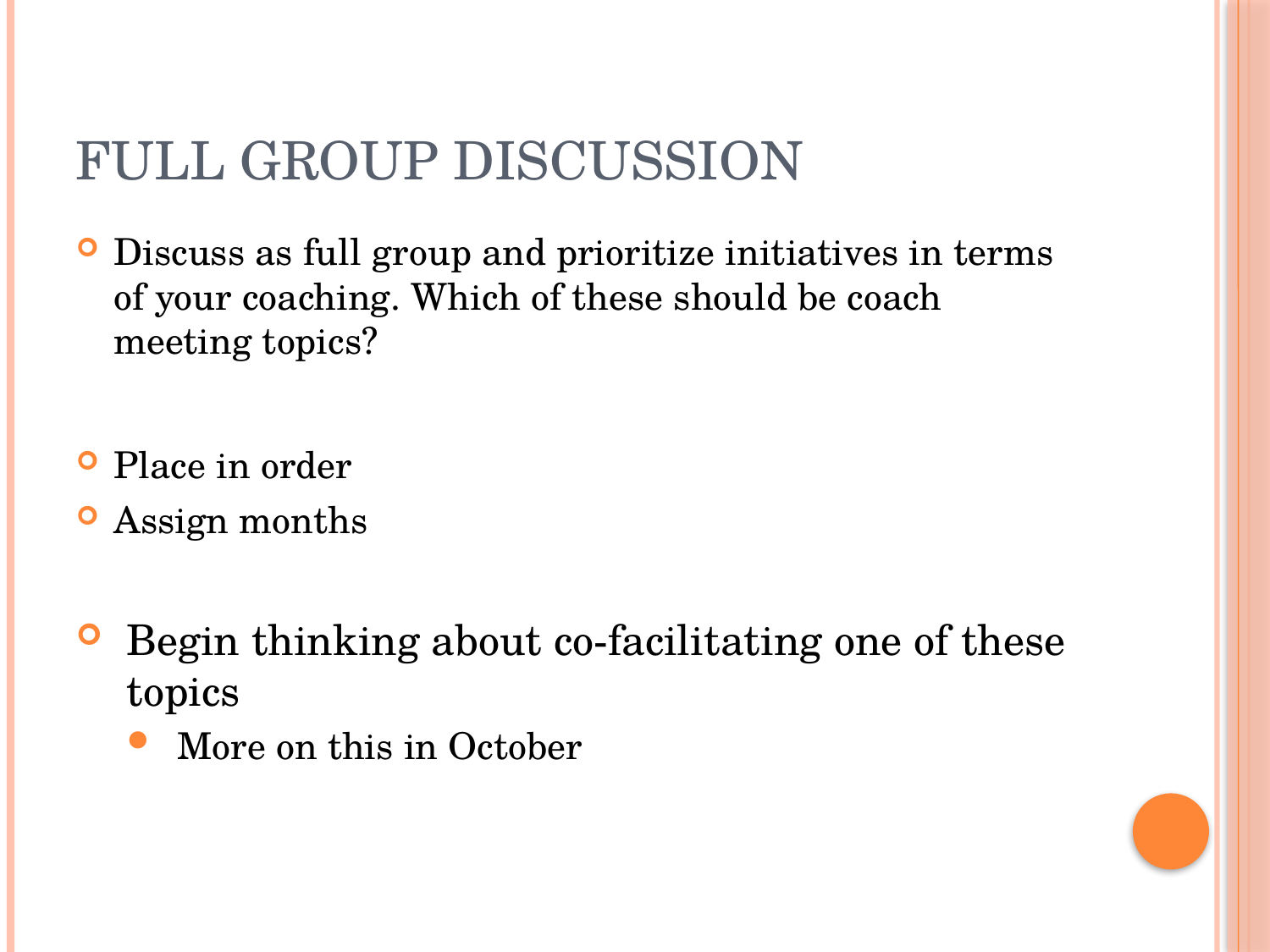

# Full Group Discussion
Discuss as full group and prioritize initiatives in terms of your coaching. Which of these should be coach meeting topics?

Place in order
Assign months

Begin thinking about co-facilitating one of these topics
More on this in October